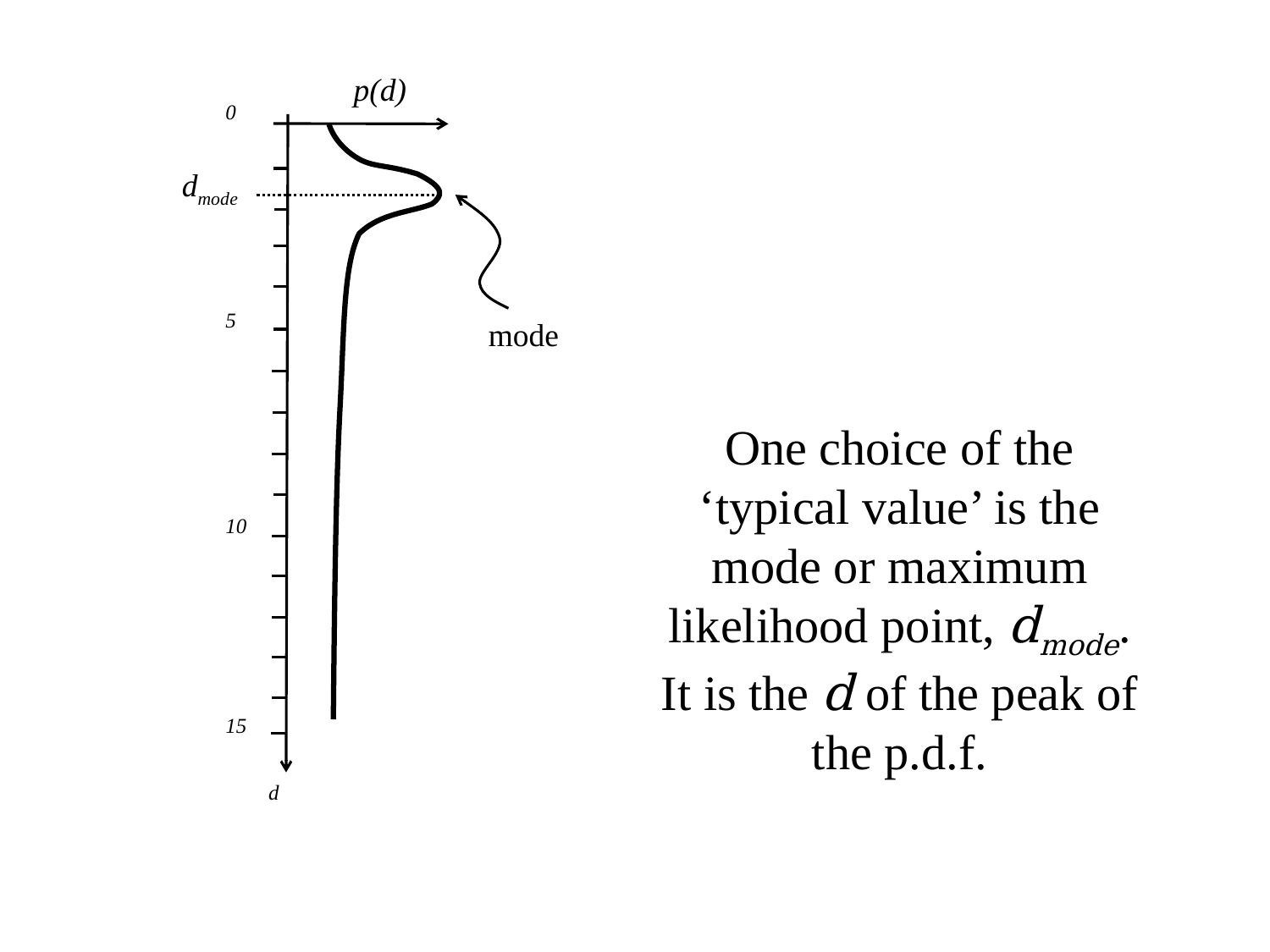

p(d)
0

dmode

5
mode
One choice of the ‘typical value’ is the mode or maximum likelihood point, dmode.
It is the d of the peak of the p.d.f.
10
15
d